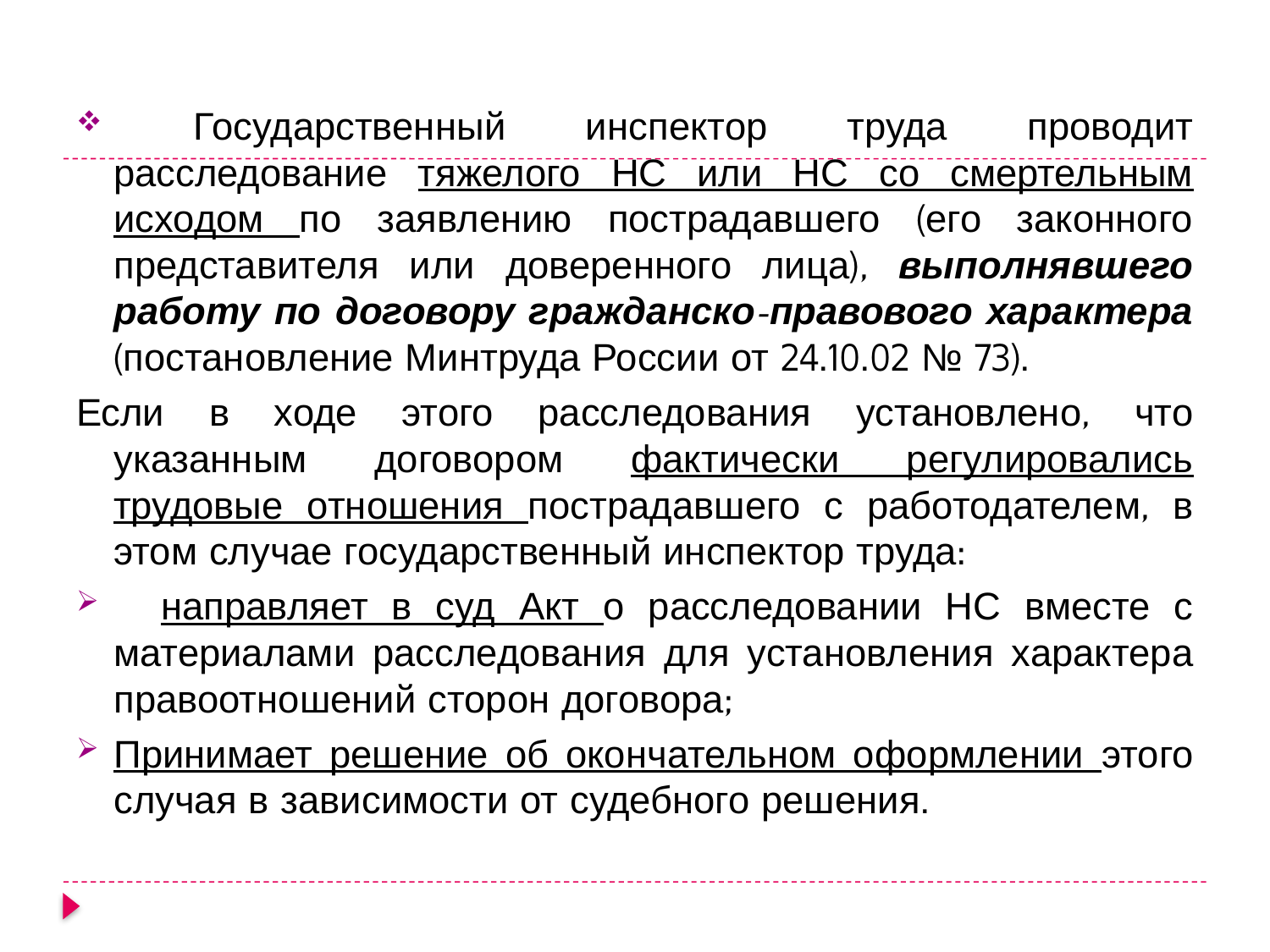

Государственный инспектор труда проводит расследование тяжелого НС или НС со смертельным исходом по заявлению пострадавшего (его законного представителя или доверенного лица), выполнявшего работу по договору гражданско-правового характера (постановление Минтруда России от 24.10.02 № 73).
Если в ходе этого расследования установлено, что указанным договором фактически регулировались трудовые отношения пострадавшего с работодателем, в этом случае государственный инспектор труда:
  направляет в суд Акт о расследовании НС вместе с материалами расследования для установления характера правоотношений сторон договора;
Принимает решение об окончательном оформлении этого случая в зависимости от судебного решения.